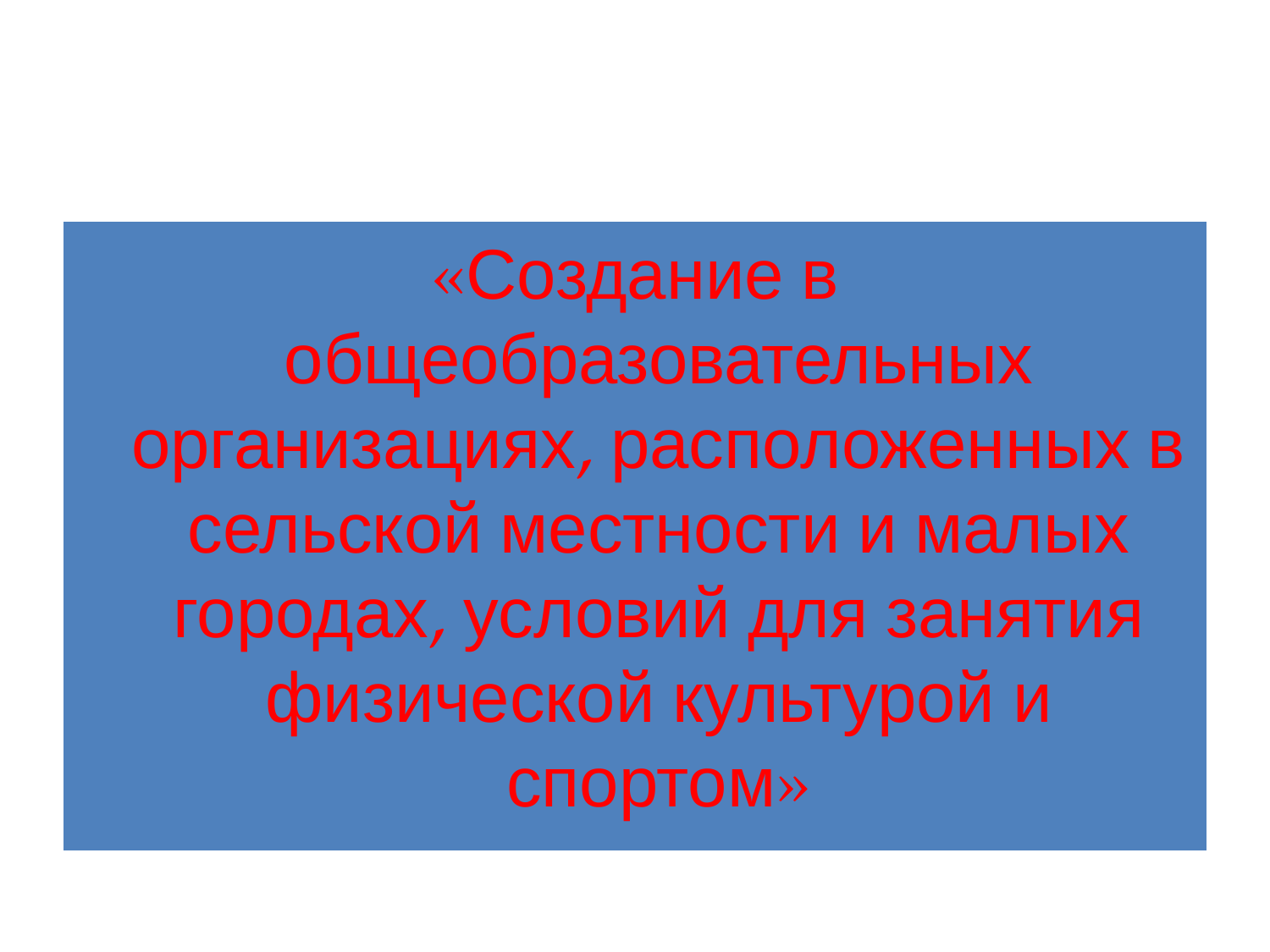

#
«Создание в общеобразовательных организациях, расположенных в сельской местности и малых городах, условий для занятия физической культурой и спортом»